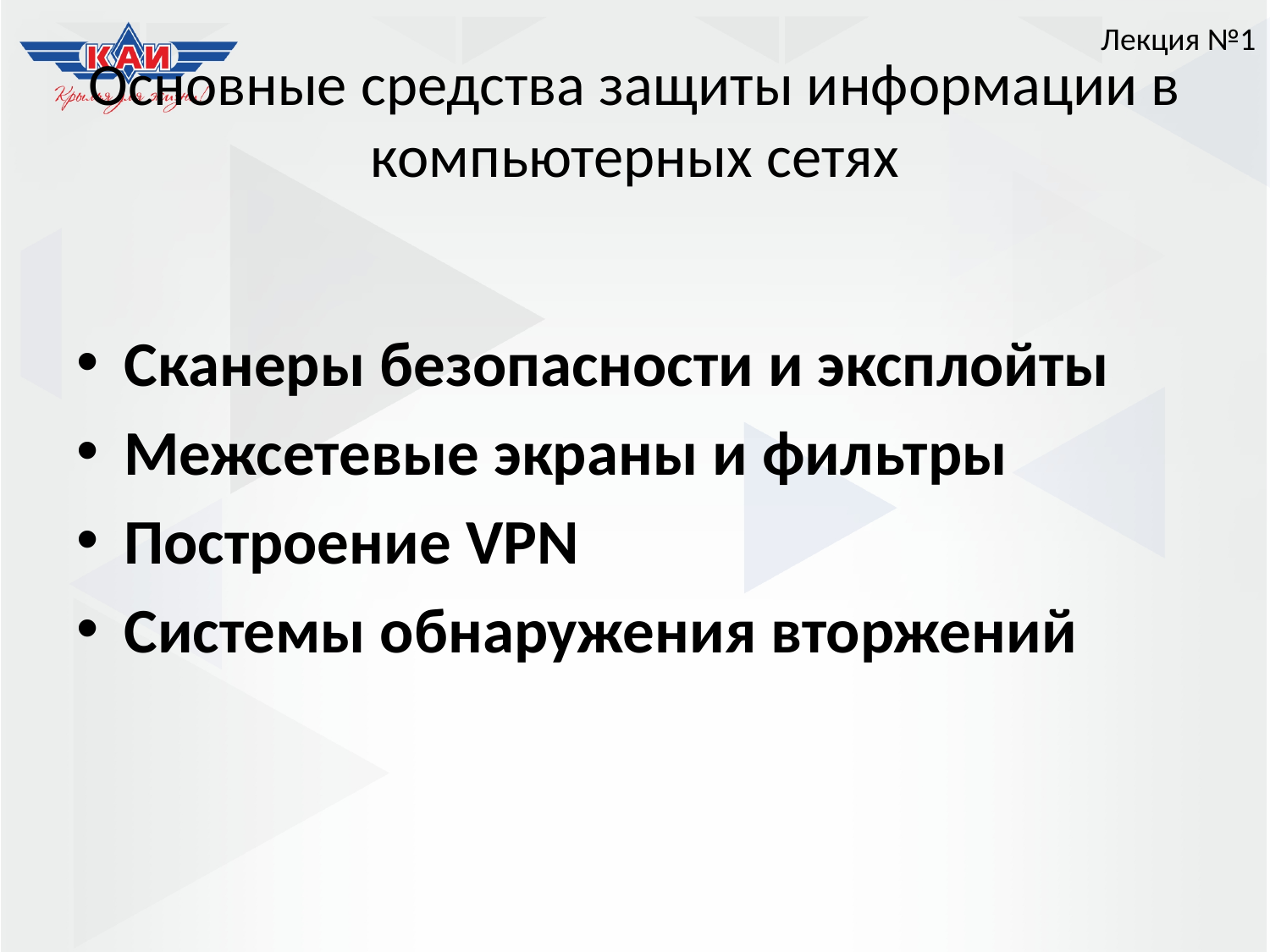

Лекция №1
# Основные средства защиты информации в компьютерных сетях
Сканеры безопасности и эксплойты
Межсетевые экраны и фильтры
Построение VPN
Системы обнаружения вторжений